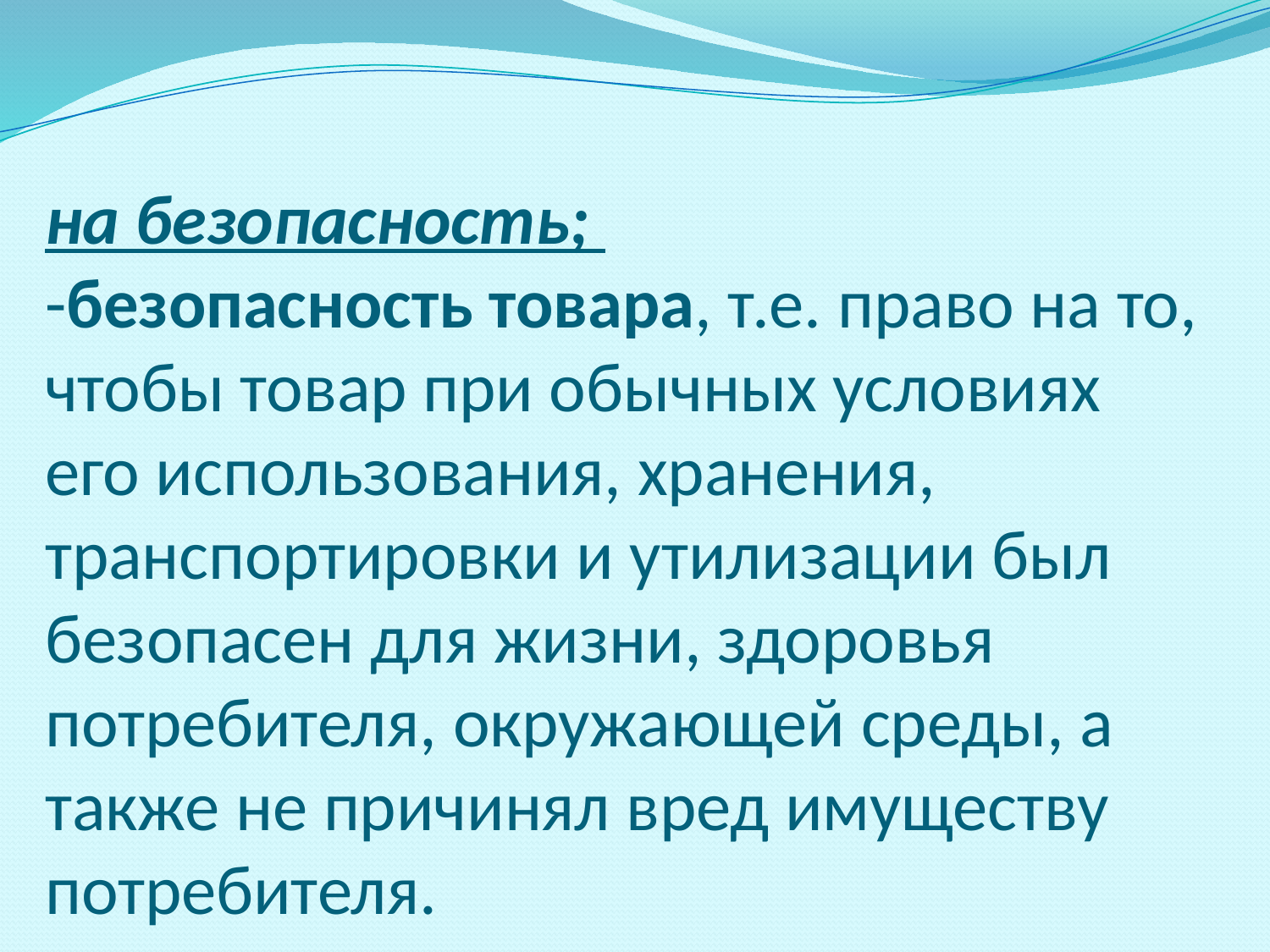

# на безопасность; -безопасность товара, т.е. право на то, чтобы товар при обычных условиях его использования, хранения, транспортировки и утилизации был безопасен для жизни, здоровья потребителя, окружающей среды, а также не причинял вред имуществу потребителя.